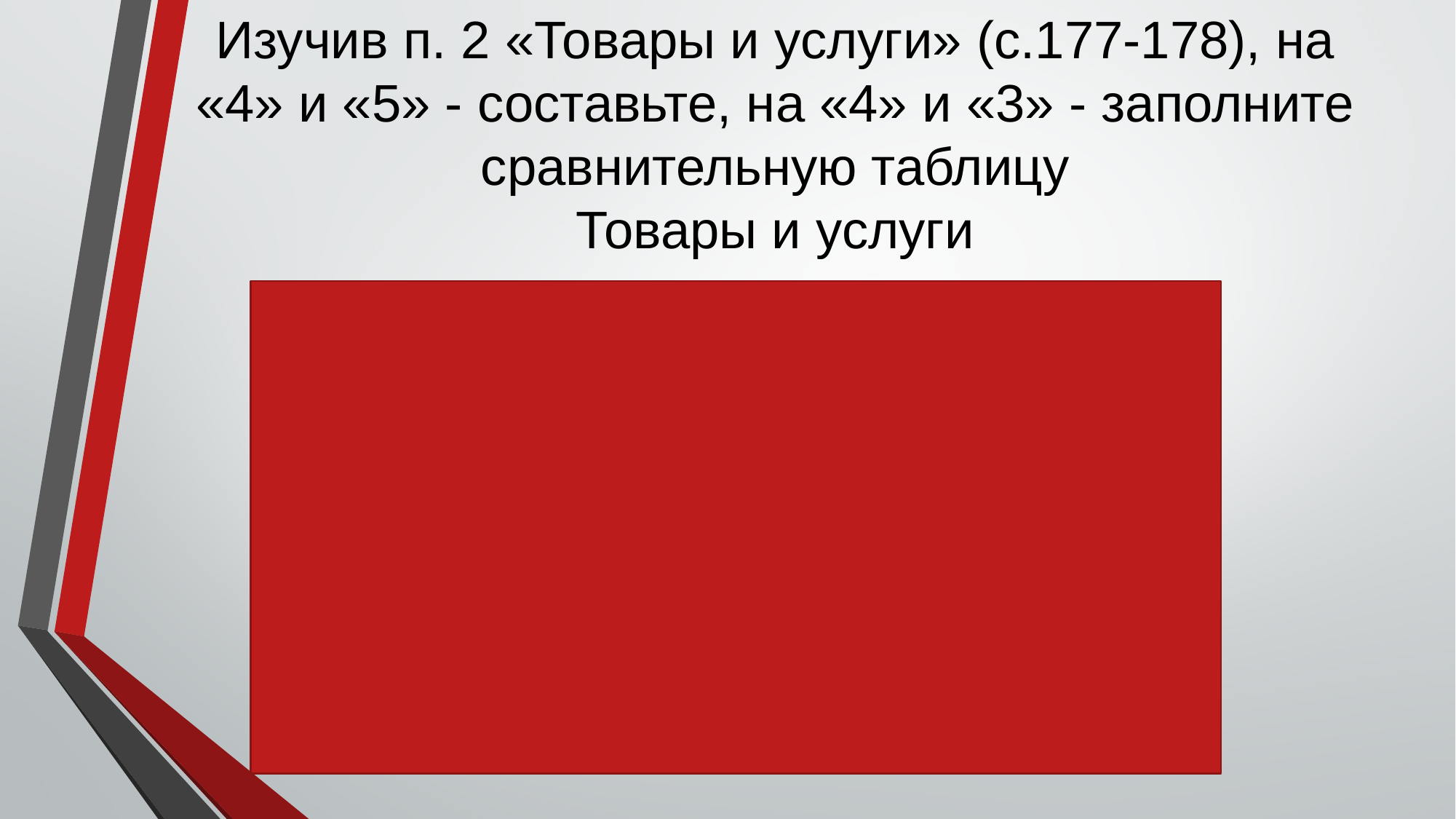

# Изучив п. 2 «Товары и услуги» (с.177-178), на «4» и «5» - составьте, на «4» и «3» - заполните сравнительную таблицу Товары и услуги
| Товары | Услуги |
| --- | --- |
| Черты сходства: Построены по отраслевому принципу Обладают потребительной стоимостью и меновой стоимостью |  |
| Черты отличия: |  |
| Сначала производится, а затем потребляется | Потребляется непосредственно в момент ее производства |
| Обладает вещественной формой | Не обладает вещественной формой |
| Делится на группы в зависимости от назначения: Средства производства Предметы потребления | Делится на группы в зависимости от отрасли : Бытовые Финансовые и проч. |